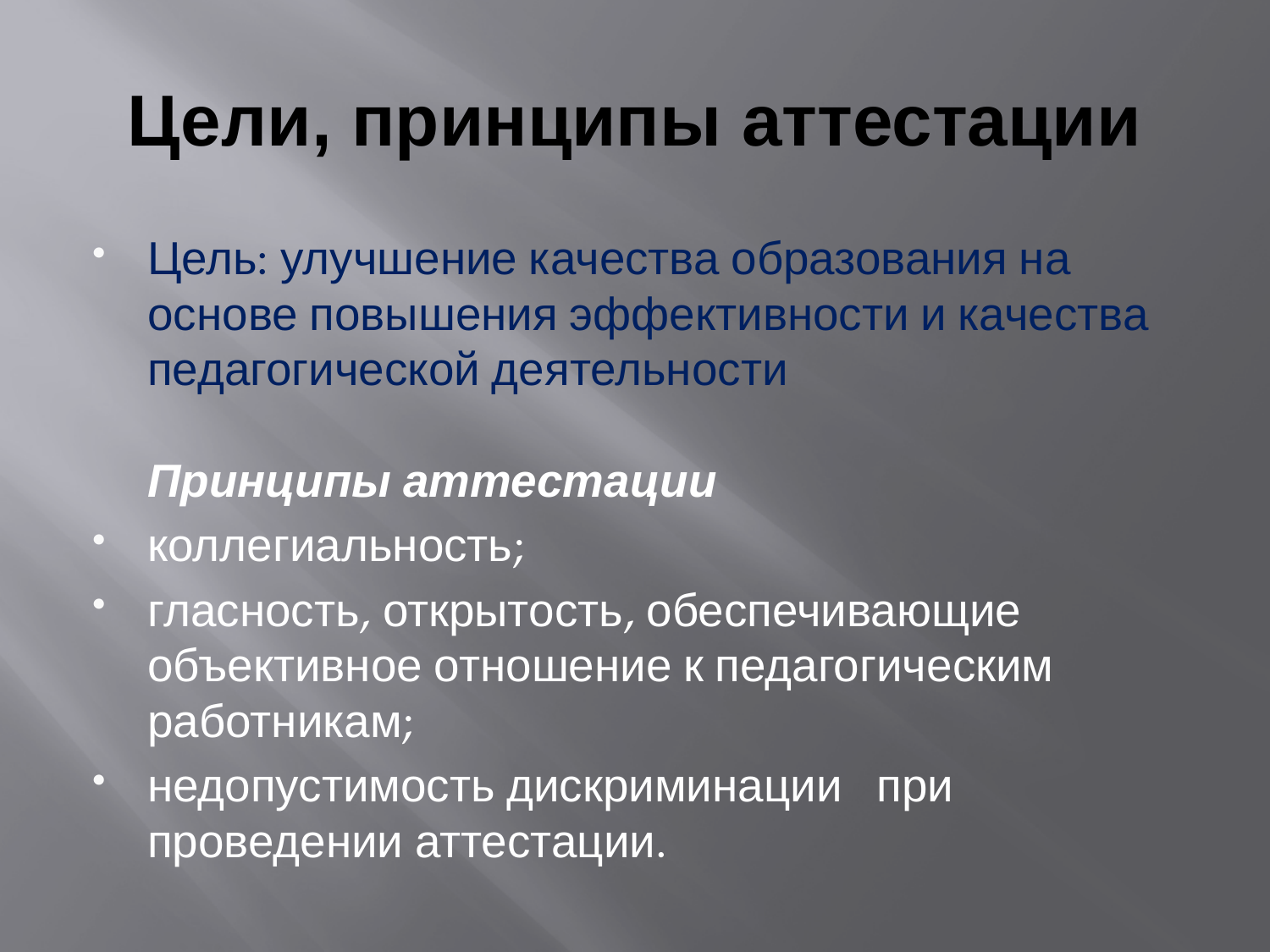

# Цели, принципы аттестации
Цель: улучшение качества образования на основе повышения эффективности и качества педагогической деятельности
Принципы аттестации
коллегиальность;
гласность, открытость, обеспечивающие     объективное отношение к педагогическим работникам;
недопустимость дискриминации   при проведении аттестации.